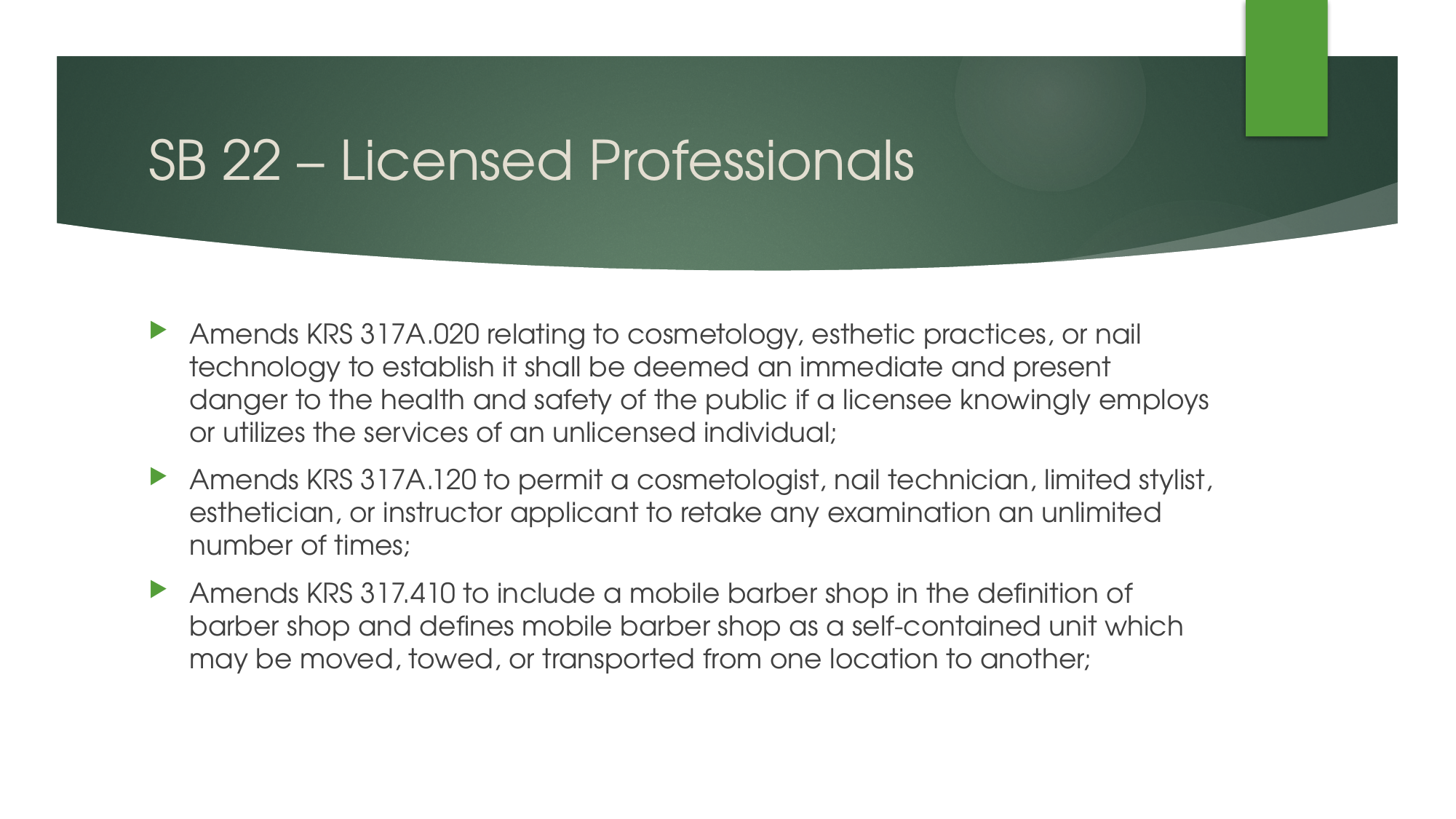

# SB 22 – Licensed Professionals
Amends KRS 317A.020 relating to cosmetology, esthetic practices, or nail technology to establish it shall be deemed an immediate and present danger to the health and safety of the public if a licensee knowingly employs or utilizes the services of an unlicensed individual;
Amends KRS 317A.120 to permit a cosmetologist, nail technician, limited stylist, esthetician, or instructor applicant to retake any examination an unlimited number of times;
Amends KRS 317.410 to include a mobile barber shop in the definition of barber shop and defines mobile barber shop as a self-contained unit which may be moved, towed, or transported from one location to another;